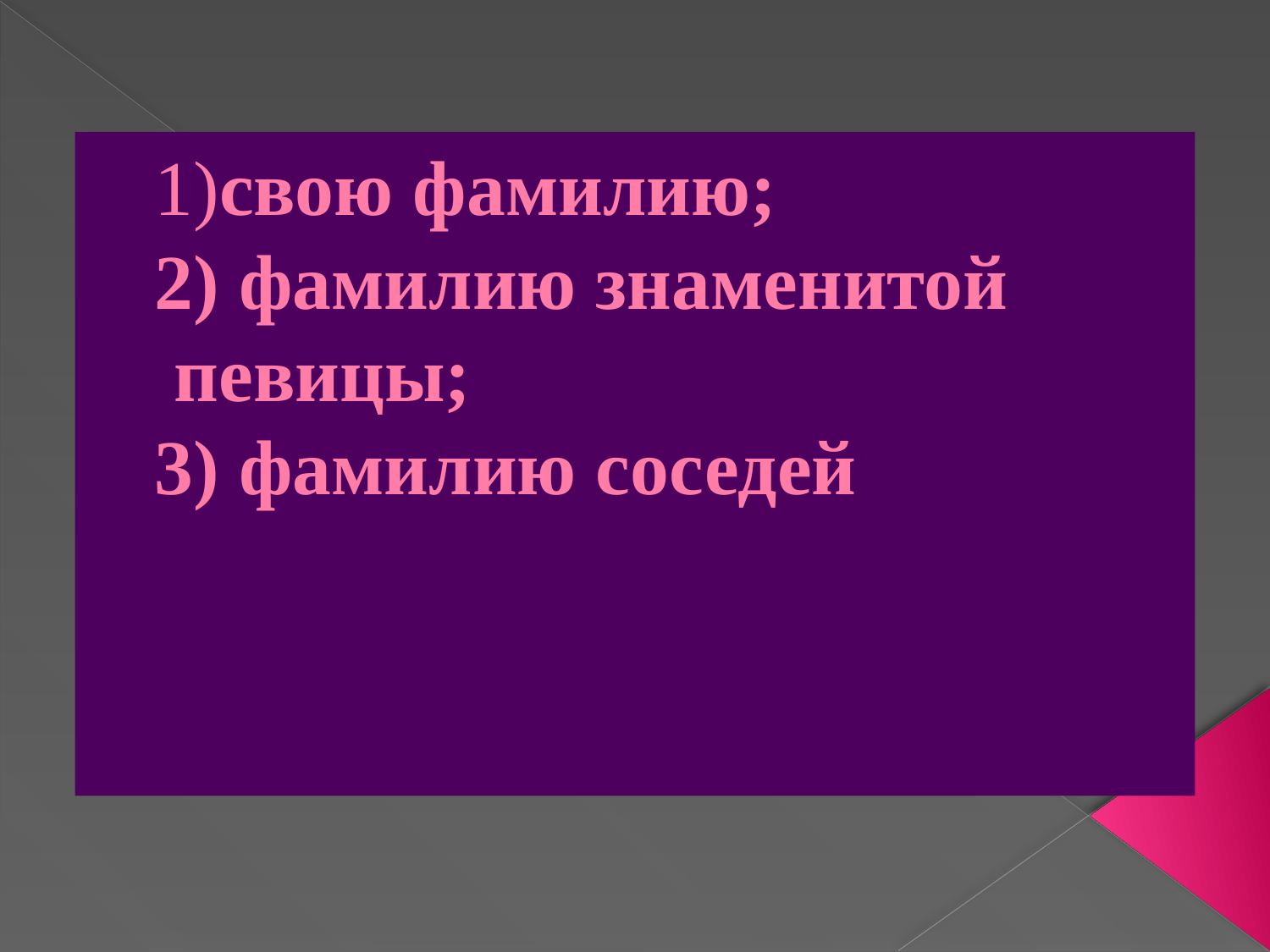

# 1)свою фамилию; 2) фамилию знаменитой
 певицы;
3) фамилию соседей